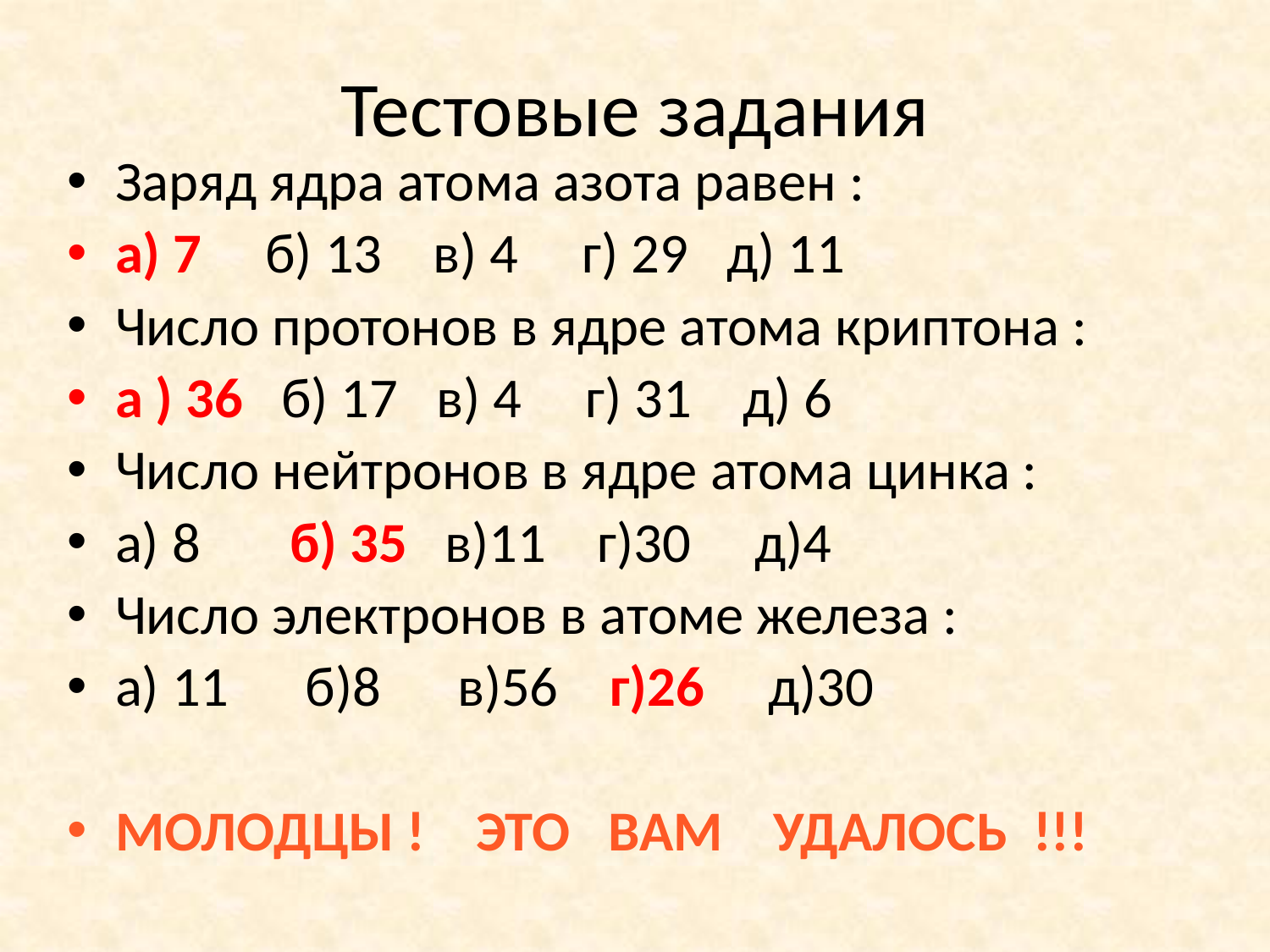

# Тестовые задания
Заряд ядра атома азота равен :
а) 7     б) 13    в) 4     г) 29   д) 11
Число протонов в ядре атома криптона :
а ) 36   б) 17   в) 4     г) 31    д) 6
Число нейтронов в ядре атома цинка :
а) 8       б) 35   в)11    г)30     д)4
Число электронов в атоме железа :
а) 11      б)8      в)56    г)26     д)30

МОЛОДЦЫ !    ЭТО   ВАМ    УДАЛОСЬ  !!!